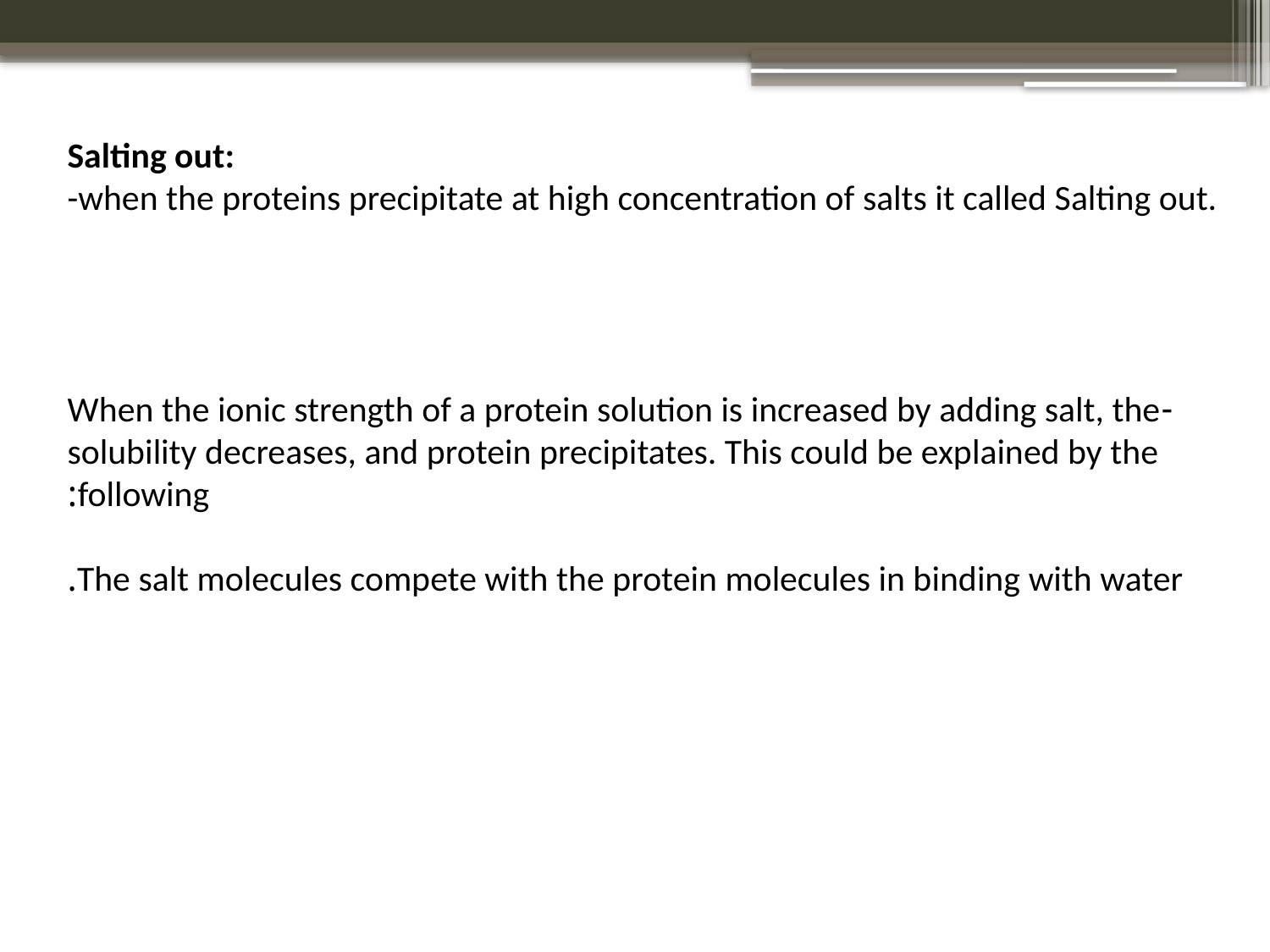

Salting out:
-when the proteins precipitate at high concentration of salts it called Salting out.

-When the ionic strength of a protein solution is increased by adding salt, the solubility decreases, and protein precipitates. This could be explained by the following:

The salt molecules compete with the protein molecules in binding with water.